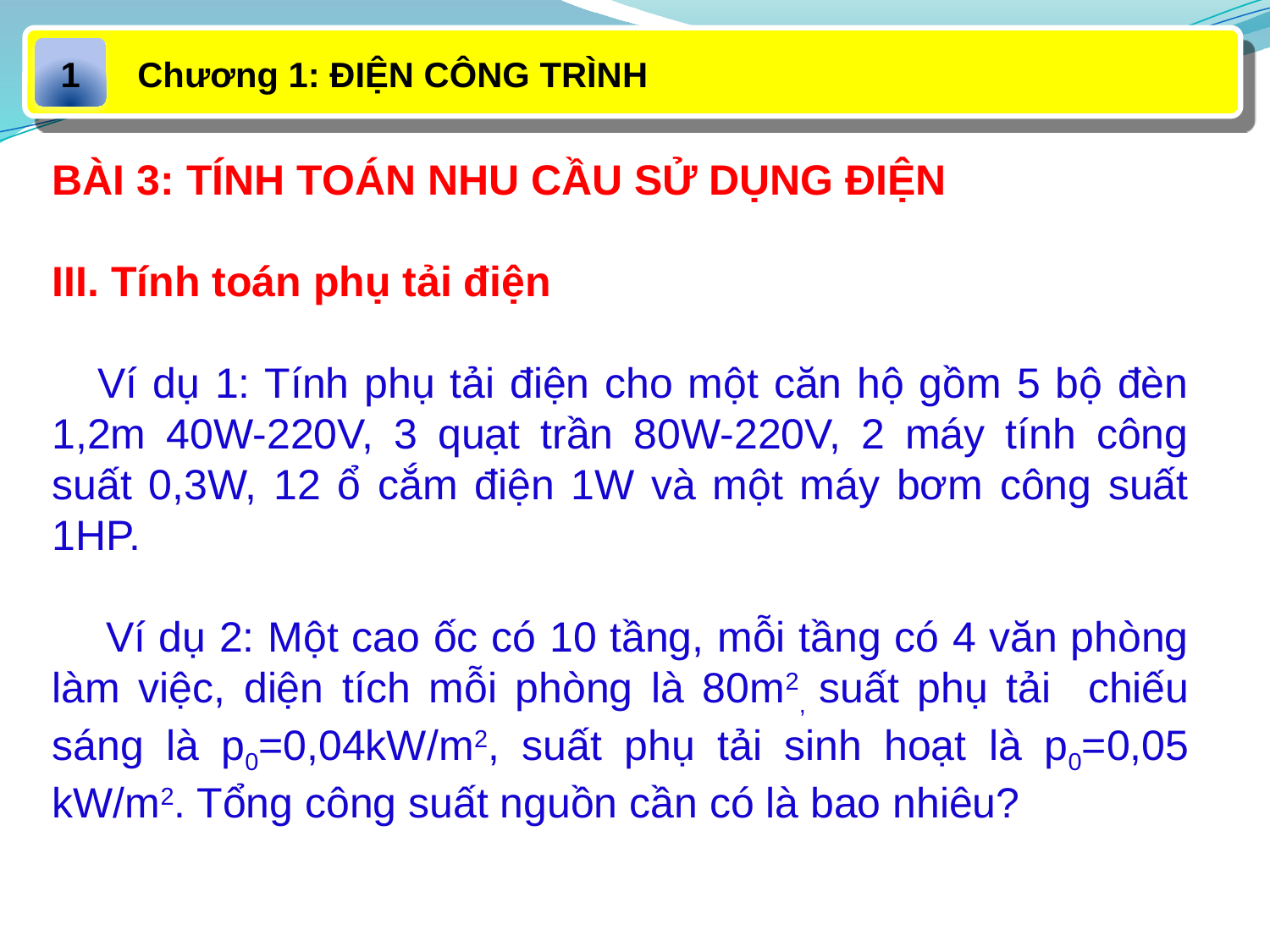

Chương 1: ĐIỆN CÔNG TRÌNH
1

BÀI 3: TÍNH TOÁN NHU CẦU SỬ DỤNG ĐIỆN

III. Tính toán phụ tải điện

   Ví dụ 1: Tính phụ tải điện cho một căn hộ gồm 5 bộ đèn 1,2m 40W-220V, 3 quạt trần 80W-220V, 2 máy tính công suất 0,3W, 12 ổ cắm điện 1W và một máy bơm công suất 1HP.

    Ví dụ 2: Một cao ốc có 10 tầng, mỗi tầng có 4 văn phòng làm việc, diện tích mỗi phòng là 80m2, suất phụ tải  chiếu sáng là p0=0,04kW/m2, suất phụ tải sinh hoạt là p0=0,05 kW/m2. Tổng công suất nguồn cần có là bao nhiêu?